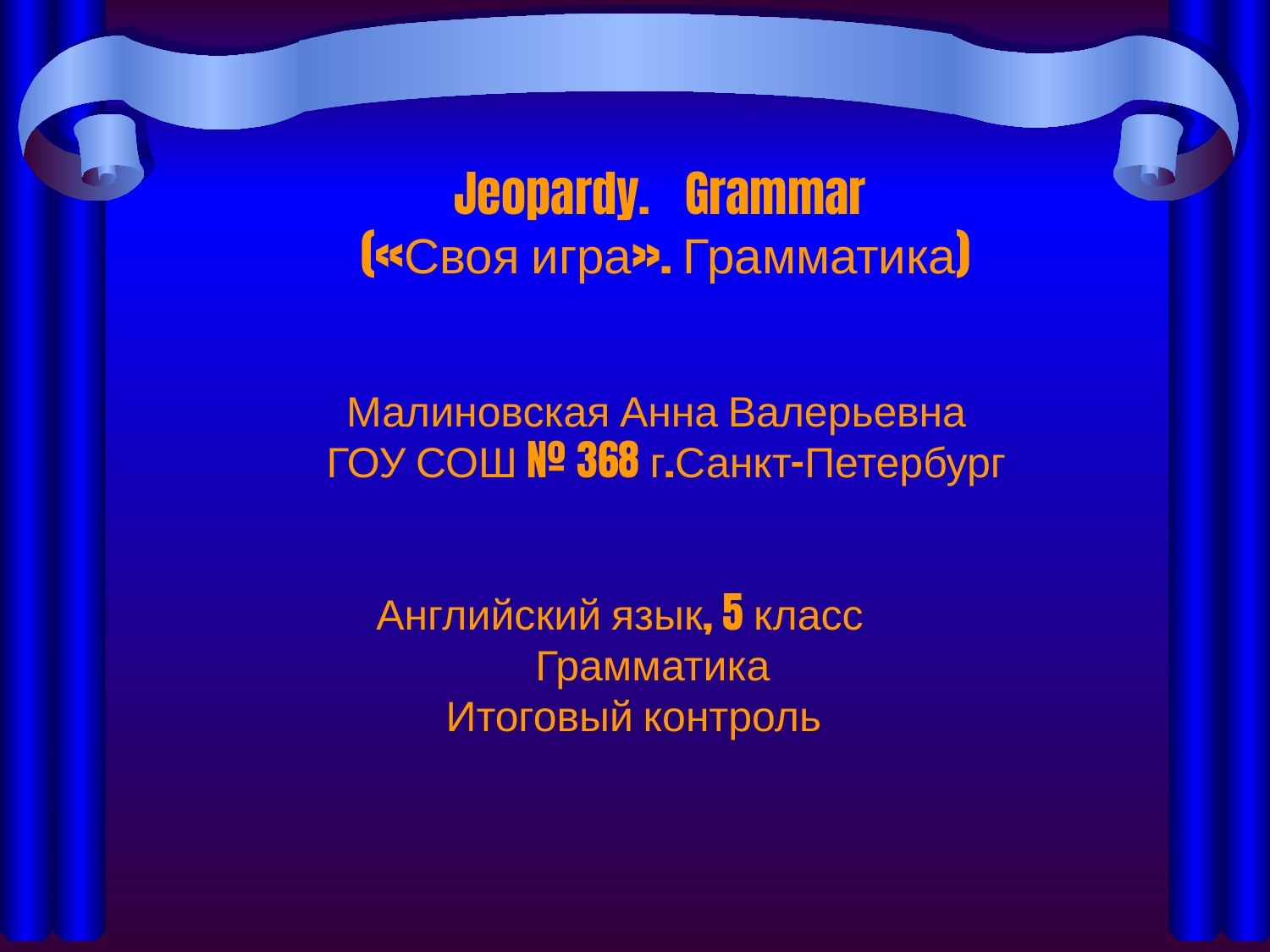

Jeopardy.   Grammar
   («Своя игра». Грамматика)

  Малиновская Анна Валерьевна
ГОУ СОШ № 368 г.Санкт-Петербург

     Английский язык, 5 класс
                     Грамматика
            Итоговый контроль